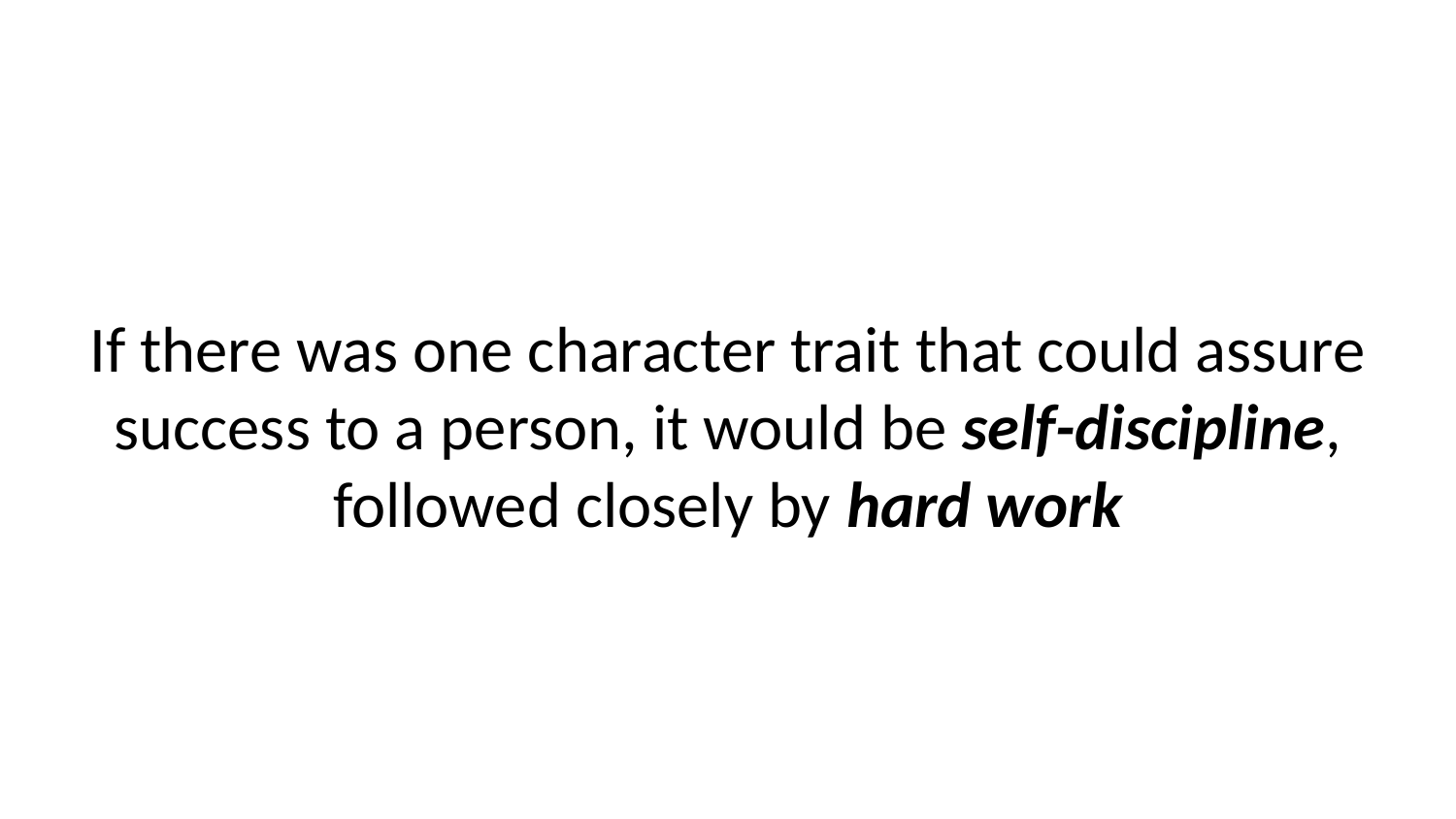

If there was one character trait that could assure success to a person, it would be self-discipline, followed closely by hard work